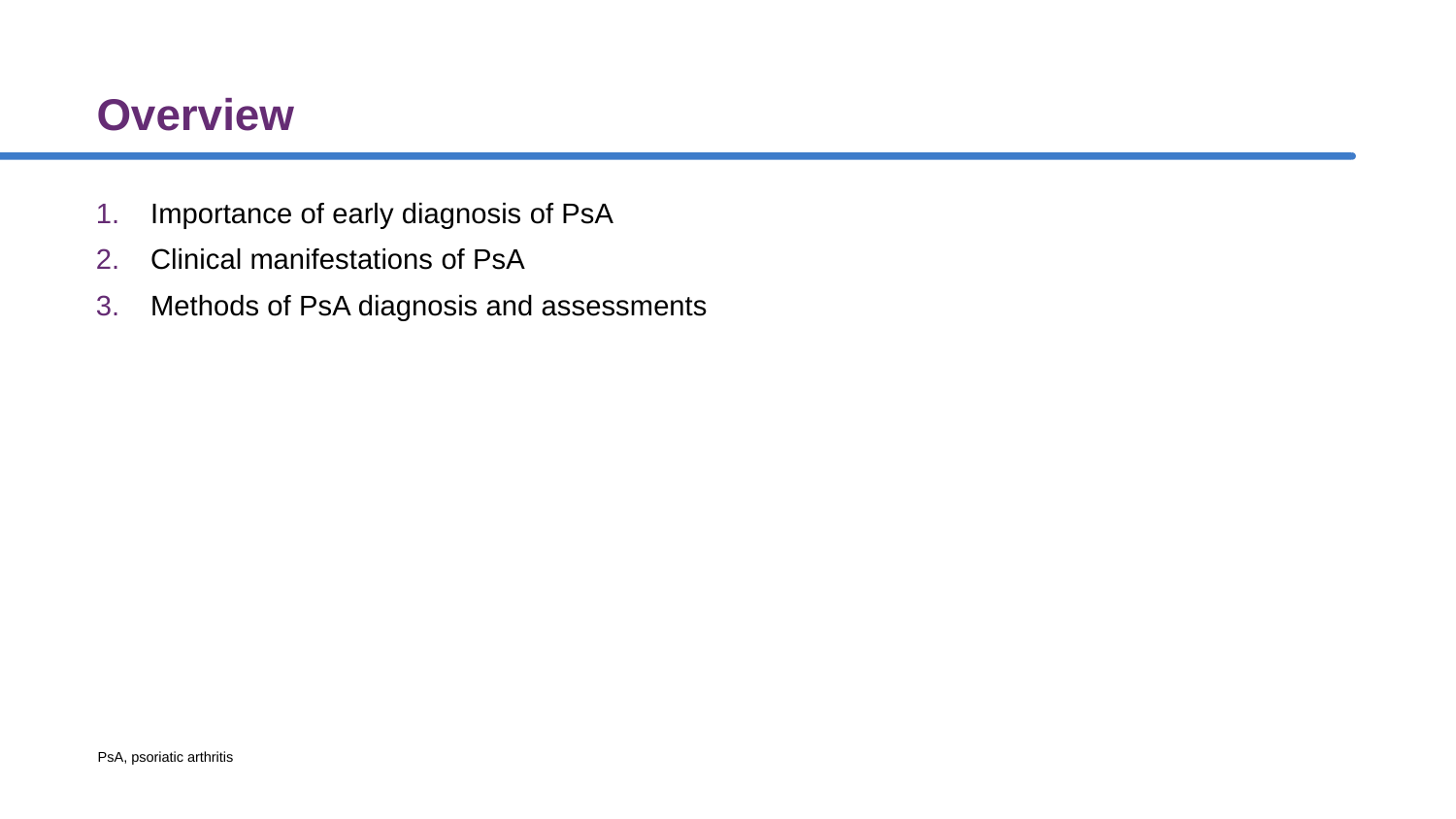

# Overview
Importance of early diagnosis of PsA
Clinical manifestations of PsA
Methods of PsA diagnosis and assessments

PsA, psoriatic arthritis